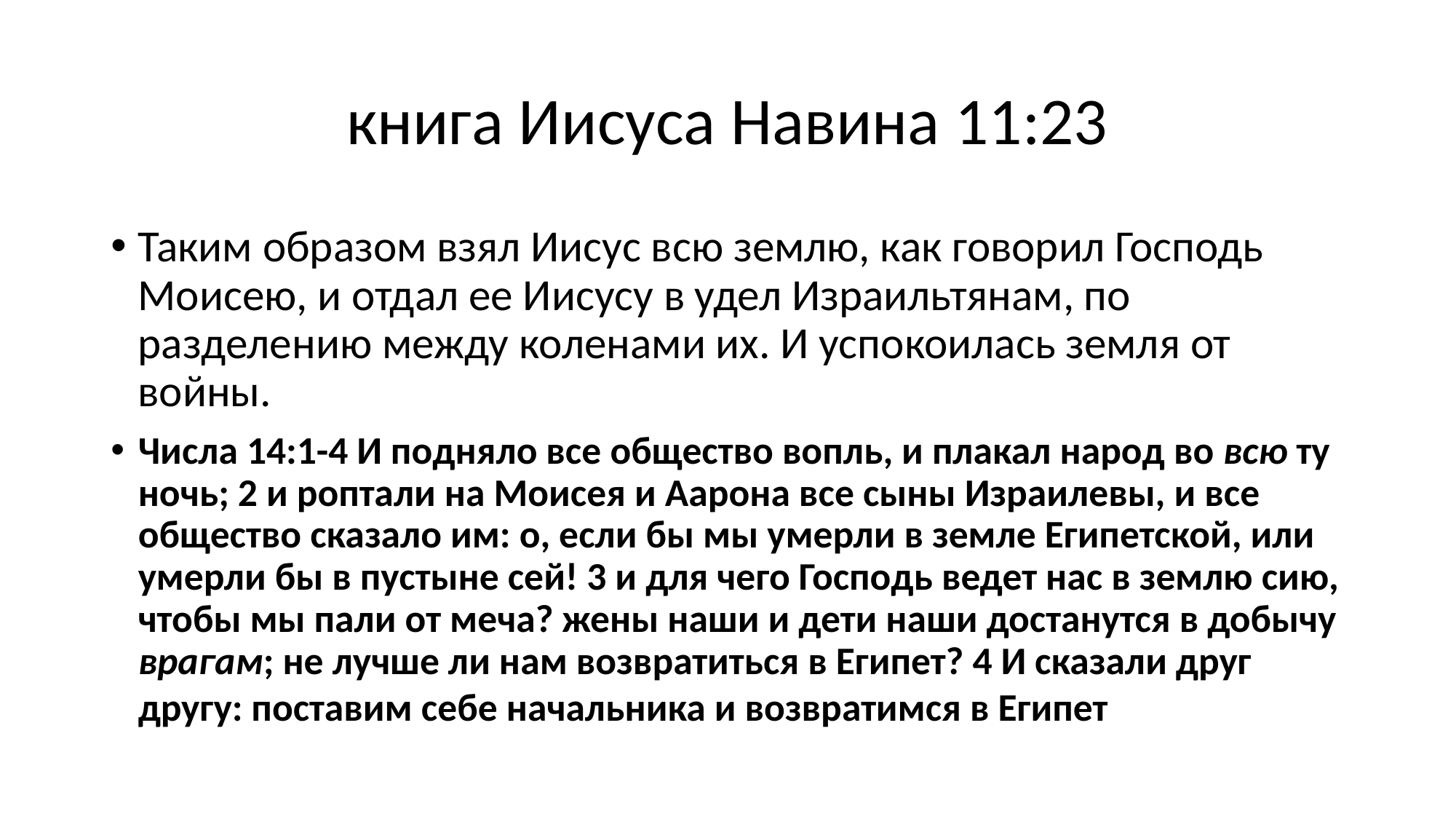

# книга Иисуса Навина 11:23
Таким образом взял Иисус всю землю, как говорил Господь Моисею, и отдал ее Иисусу в удел Израильтянам, по разделению между коленами их. И успокоилась земля от войны.
Числа 14:1-4 И подняло все общество вопль, и плакал народ во всю ту ночь; 2 и роптали на Моисея и Аарона все сыны Израилевы, и все общество сказало им: о, если бы мы умерли в земле Египетской, или умерли бы в пустыне сей! 3 и для чего Господь ведет нас в землю сию, чтобы мы пали от меча? жены наши и дети наши достанутся в добычу врагам; не лучше ли нам возвратиться в Египет? 4 И сказали друг другу: поставим себе начальника и возвратимся в Египет